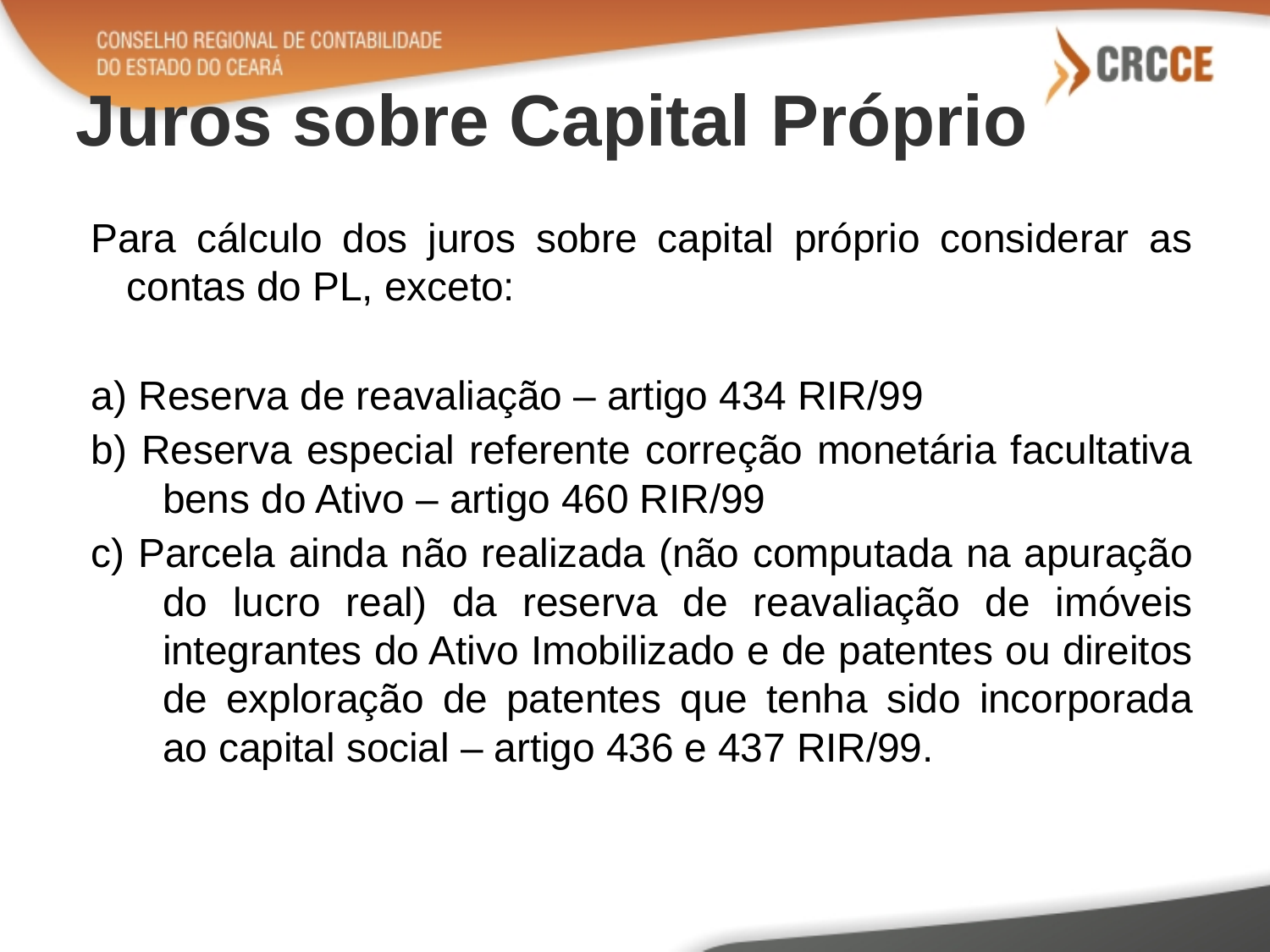

# Juros sobre Capital Próprio
Para cálculo dos juros sobre capital próprio considerar as contas do PL, exceto:

a) Reserva de reavaliação – artigo 434 RIR/99
b) Reserva especial referente correção monetária facultativa bens do Ativo – artigo 460 RIR/99
c) Parcela ainda não realizada (não computada na apuração do lucro real) da reserva de reavaliação de imóveis integrantes do Ativo Imobilizado e de patentes ou direitos de exploração de patentes que tenha sido incorporada ao capital social – artigo 436 e 437 RIR/99.